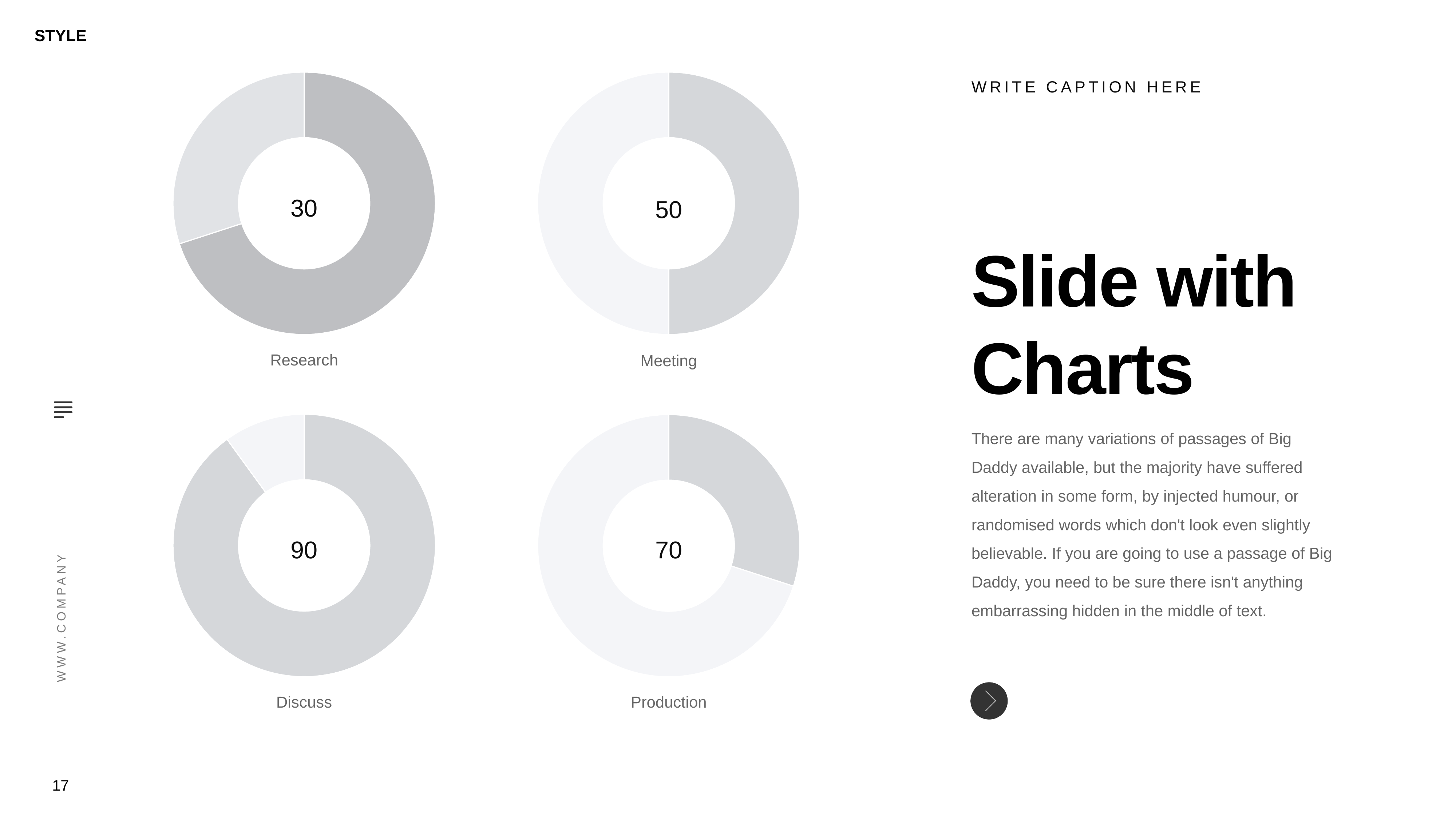

### Chart

| Category | Sales |
|---|---|
| 1st Qtr | 70.0 |
| 2nd Qtr | 30.0 |

### Chart

| Category | Sales |
|---|---|
| 1st Qtr | 50.0 |
| 2nd Qtr | 50.0 |
WRITE CAPTION HERE
Slide with Charts
30
50
Research
Meeting

### Chart

| Category | Sales |
|---|---|
| 1st Qtr | 90.0 |
| 2nd Qtr | 10.0 |

### Chart

| Category | Sales |
|---|---|
| 1st Qtr | 30.0 |
| 2nd Qtr | 70.0 |
There are many variations of passages of Big Daddy available, but the majority have suffered alteration in some form, by injected humour, or randomised words which don't look even slightly believable. If you are going to use a passage of Big Daddy, you need to be sure there isn't anything embarrassing hidden in the middle of text.

90
70
Discuss

Production

17